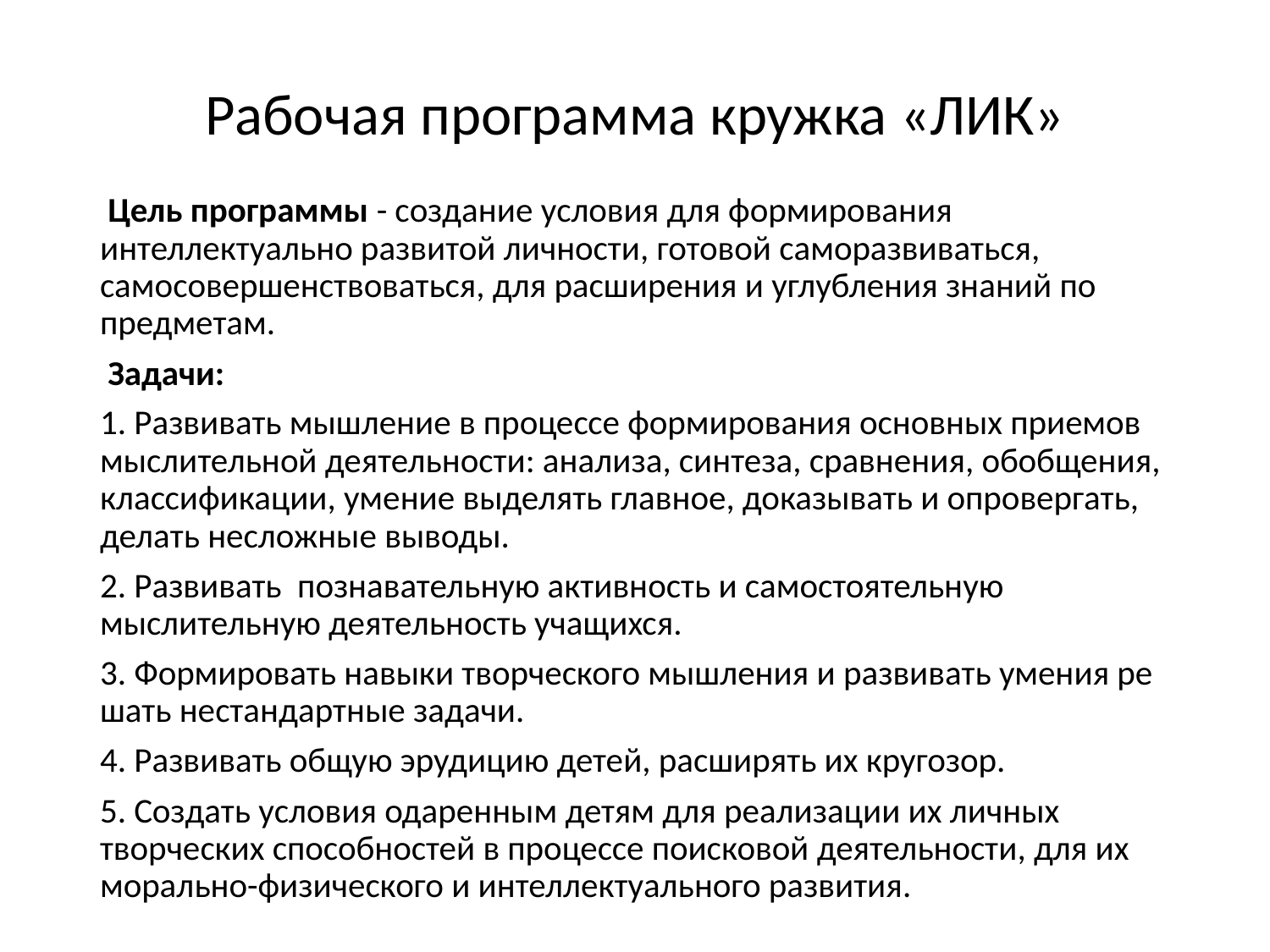

# Рабочая программа кружка «ЛИК»
 Цель программы - создание условия для формирования интеллектуально развитой личности, готовой саморазвиваться, самосовершенствоваться, для расширения и углубления знаний по предметам.
 Задачи:
1. Развивать мышление в процессе формирования основных приемов мысли­тельной деятельности: анализа, синтеза, сравнения, обобщения, классификации, умение выделять главное, доказывать и опровергать, делать несложные выводы.
2. Развивать  познавательную активность и самостоятельную мыслительную деятельность учащихся.
3. Формировать навыки творческого мышления и развивать умения ре­шать нестандартные задачи.
4. Развивать общую эрудицию детей, расширять их кругозор.
5. Создать условия одаренным детям для реализации их личных творческих способностей в процессе поисковой деятельности, для их морально-физического и интеллектуального развития.